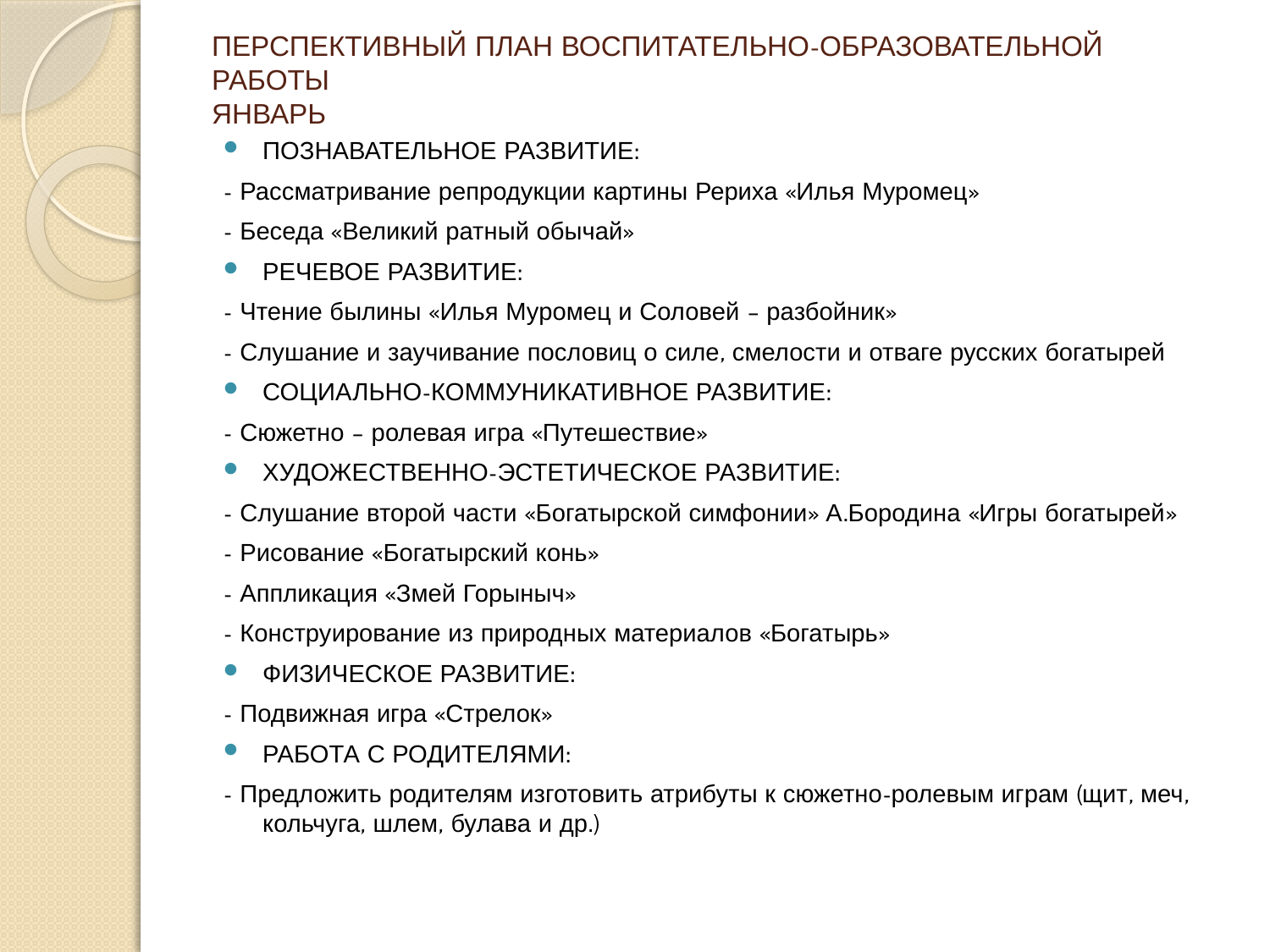

# ПЕРСПЕКТИВНЫЙ ПЛАН ВОСПИТАТЕЛЬНО-ОБРАЗОВАТЕЛЬНОЙ РАБОТЫ ЯНВАРЬ
ПОЗНАВАТЕЛЬНОЕ РАЗВИТИЕ:
- Рассматривание репродукции картины Рериха «Илья Муромец»
- Беседа «Великий ратный обычай»
РЕЧЕВОЕ РАЗВИТИЕ:
- Чтение былины «Илья Муромец и Соловей – разбойник»
- Слушание и заучивание пословиц о силе, смелости и отваге русских богатырей
СОЦИАЛЬНО-КОММУНИКАТИВНОЕ РАЗВИТИЕ:
- Сюжетно – ролевая игра «Путешествие»
ХУДОЖЕСТВЕННО-ЭСТЕТИЧЕСКОЕ РАЗВИТИЕ:
- Слушание второй части «Богатырской симфонии» А.Бородина «Игры богатырей»
- Рисование «Богатырский конь»
- Аппликация «Змей Горыныч»
- Конструирование из природных материалов «Богатырь»
ФИЗИЧЕСКОЕ РАЗВИТИЕ:
- Подвижная игра «Стрелок»
РАБОТА С РОДИТЕЛЯМИ:
- Предложить родителям изготовить атрибуты к сюжетно-ролевым играм (щит, меч, кольчуга, шлем, булава и др.)